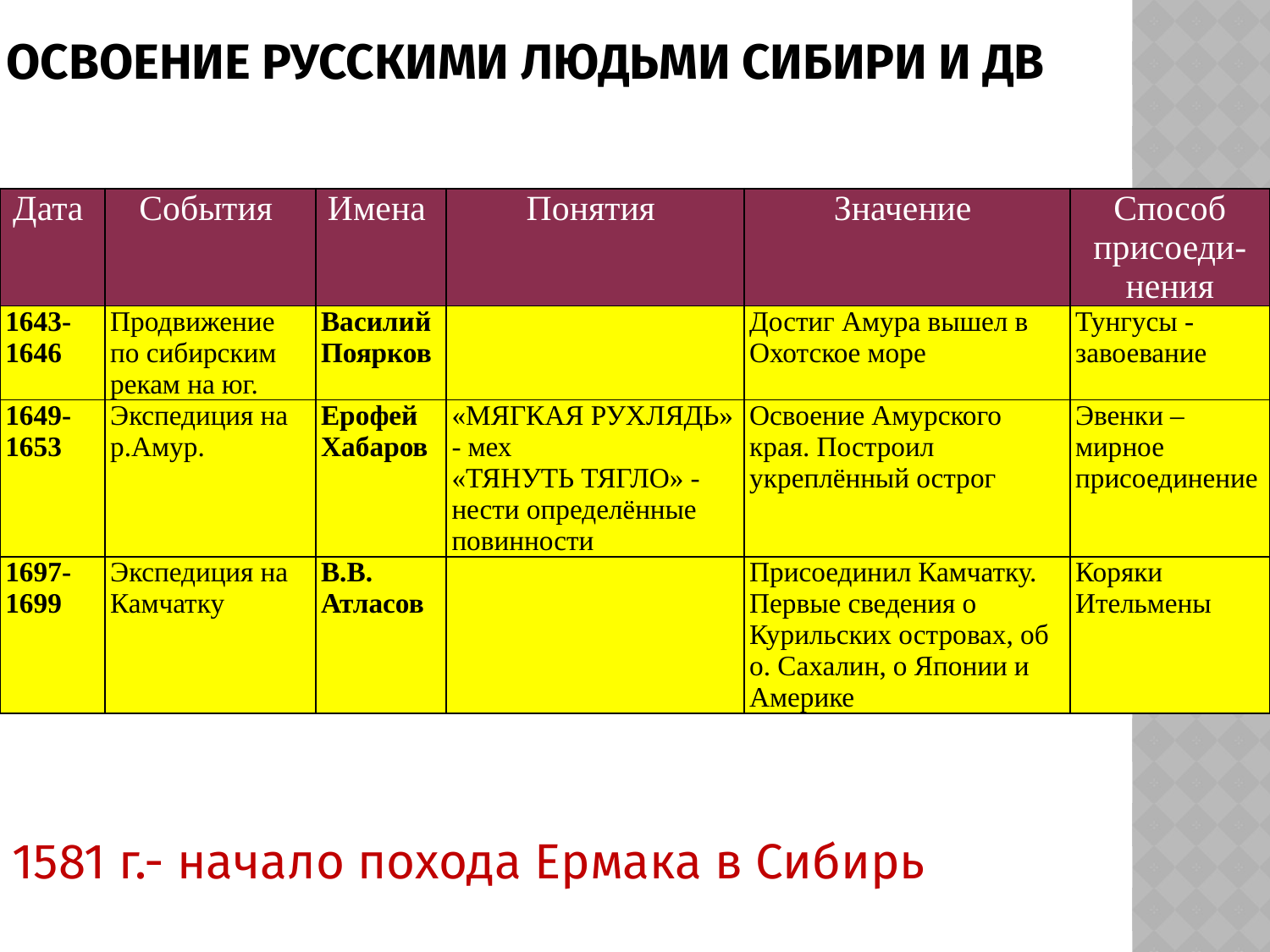

# Освоение русскими людьми Сибири и ДВ
| Дата | События | Имена | Понятия | Значение | Способ присоеди- нения |
| --- | --- | --- | --- | --- | --- |
| 1643-1646 | Продвижение по сибирским рекам на юг. | Василий Поярков |  | Достиг Амура вышел в Охотское море | Тунгусы -завоевание |
| 1649-1653 | Экспедиция на р.Амур. | Ерофей Хабаров | «МЯГКАЯ РУХЛЯДЬ» - мех «ТЯНУТЬ ТЯГЛО» - нести определённые повинности | Освоение Амурского края. Построил укреплённый острог | Эвенки – мирное присоединение |
| 1697-1699 | Экспедиция на Камчатку | В.В. Атласов |  | Присоединил Камчатку. Первые сведения о Курильских островах, об о. Сахалин, о Японии и Америке | Коряки Ительмены |
1581 г.- начало похода Ермака в Сибирь